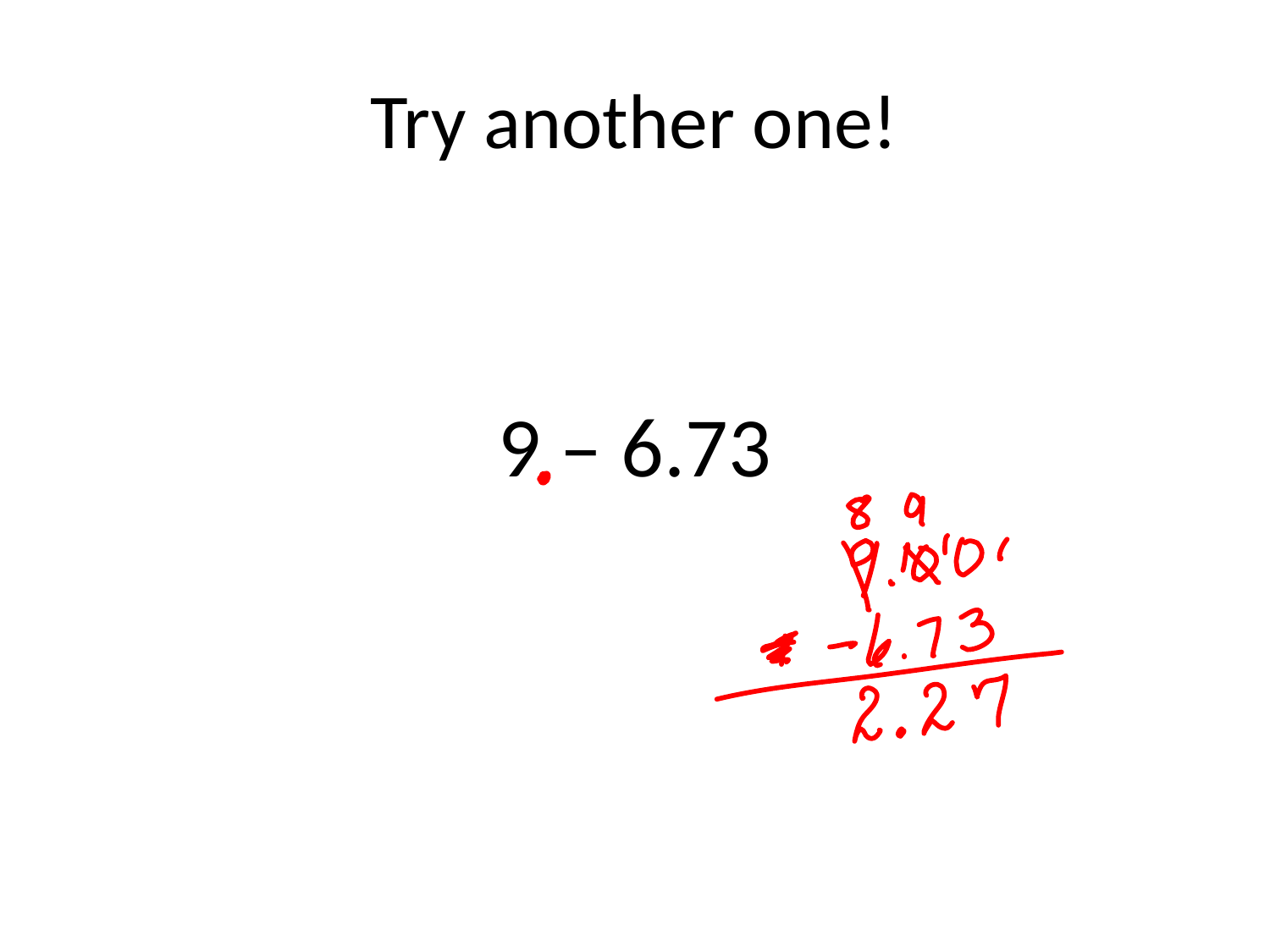

# Try another one!

9 – 6.73